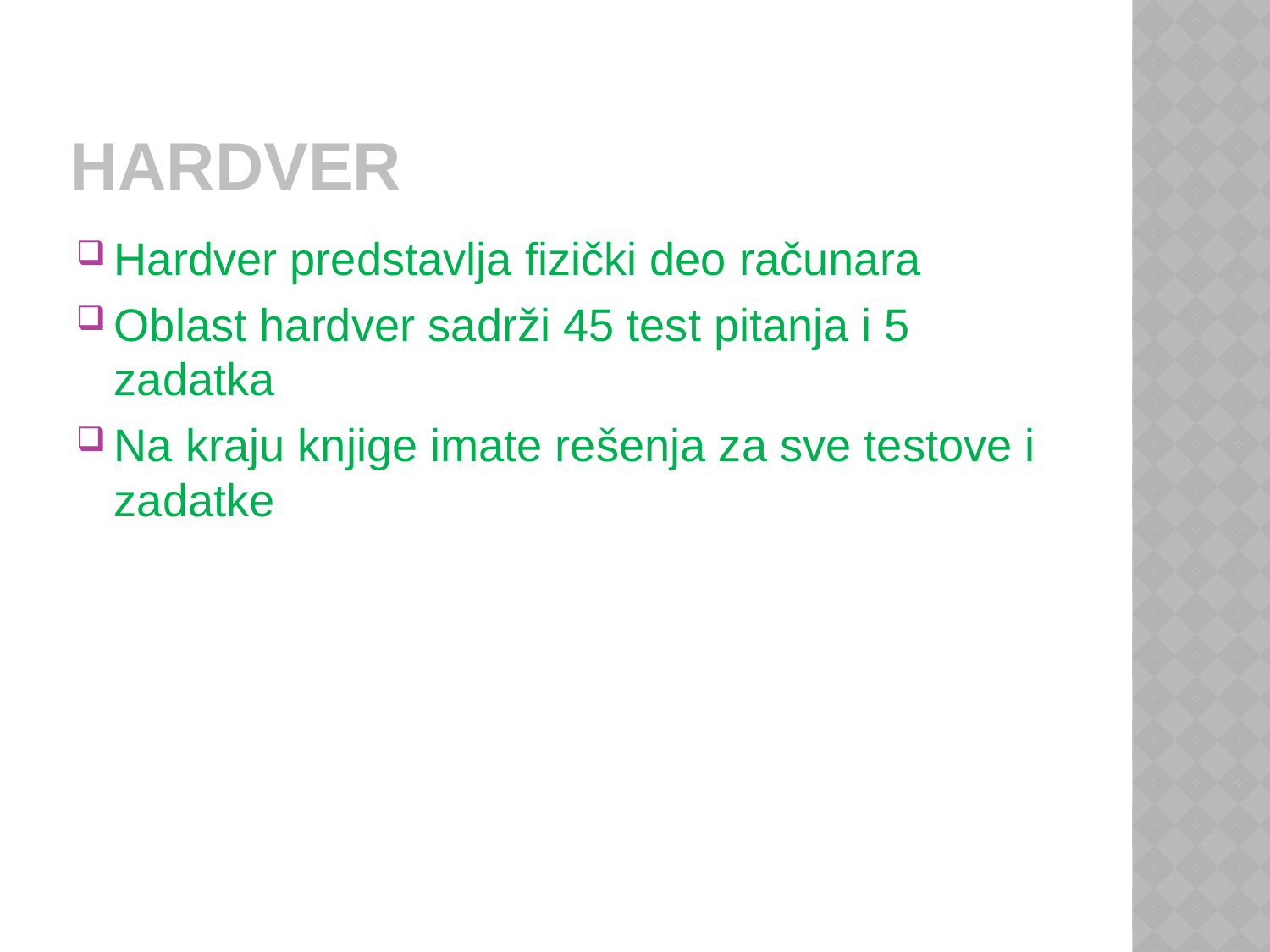

# HARDVER
Hardver predstavlja fizički deo računara
Oblast hardver sadrži 45 test pitanja i 5 zadatka
Na kraju knjige imate rešenja za sve testove i zadatke